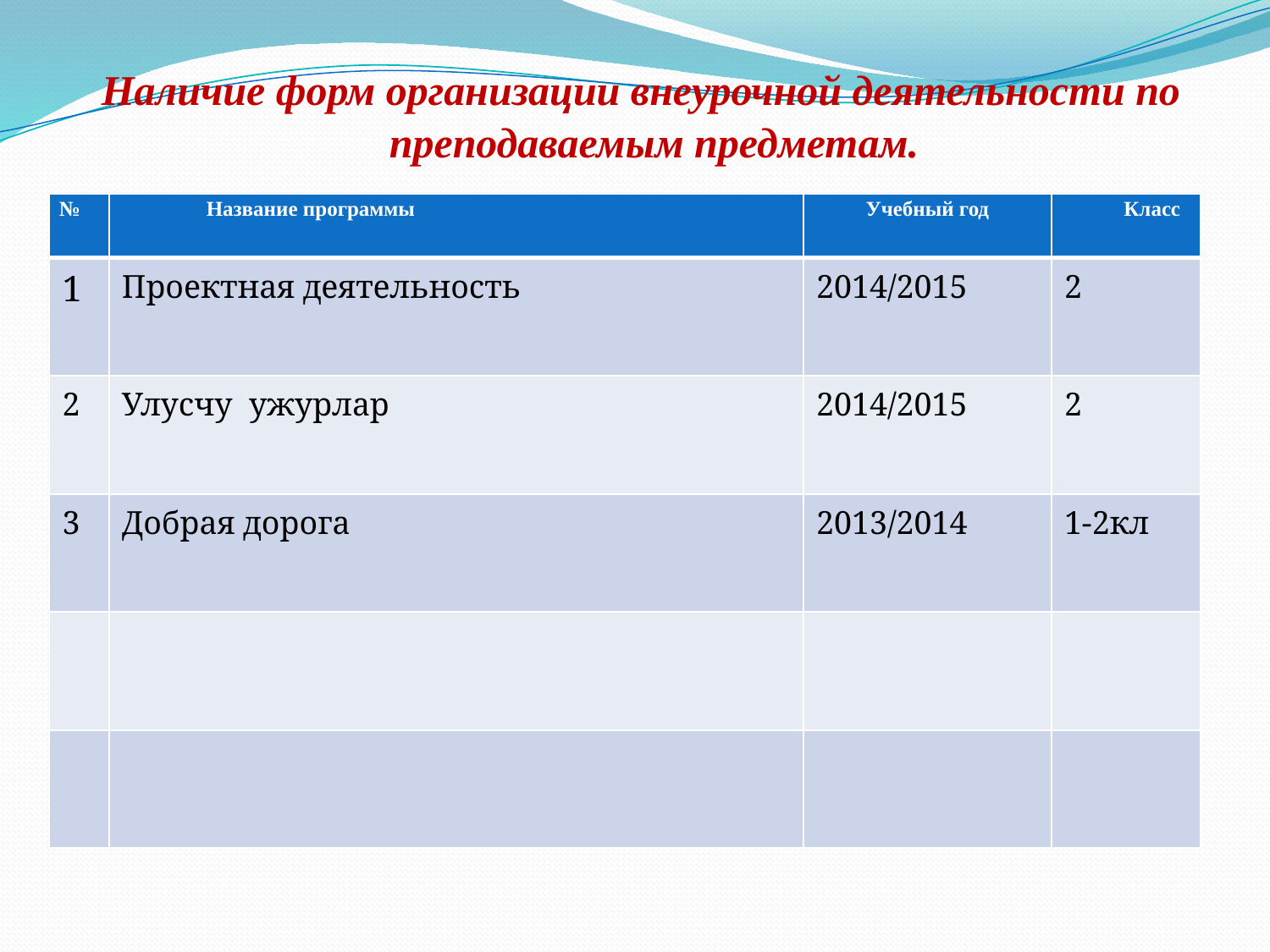

Наличие форм организации внеурочной деятельности по преподаваемым предметам.

| № | Название программы | Учебный год | Класс |
| --- | --- | --- | --- |
| 1 | Проектная деятельность | 2014/2015 | 2 |
| 2 | Улусчу ужурлар | 2014/2015 | 2 |
| 3 | Добрая дорога | 2013/2014 | 1-2кл |
|  |  |  |  |
|  |  |  |  |